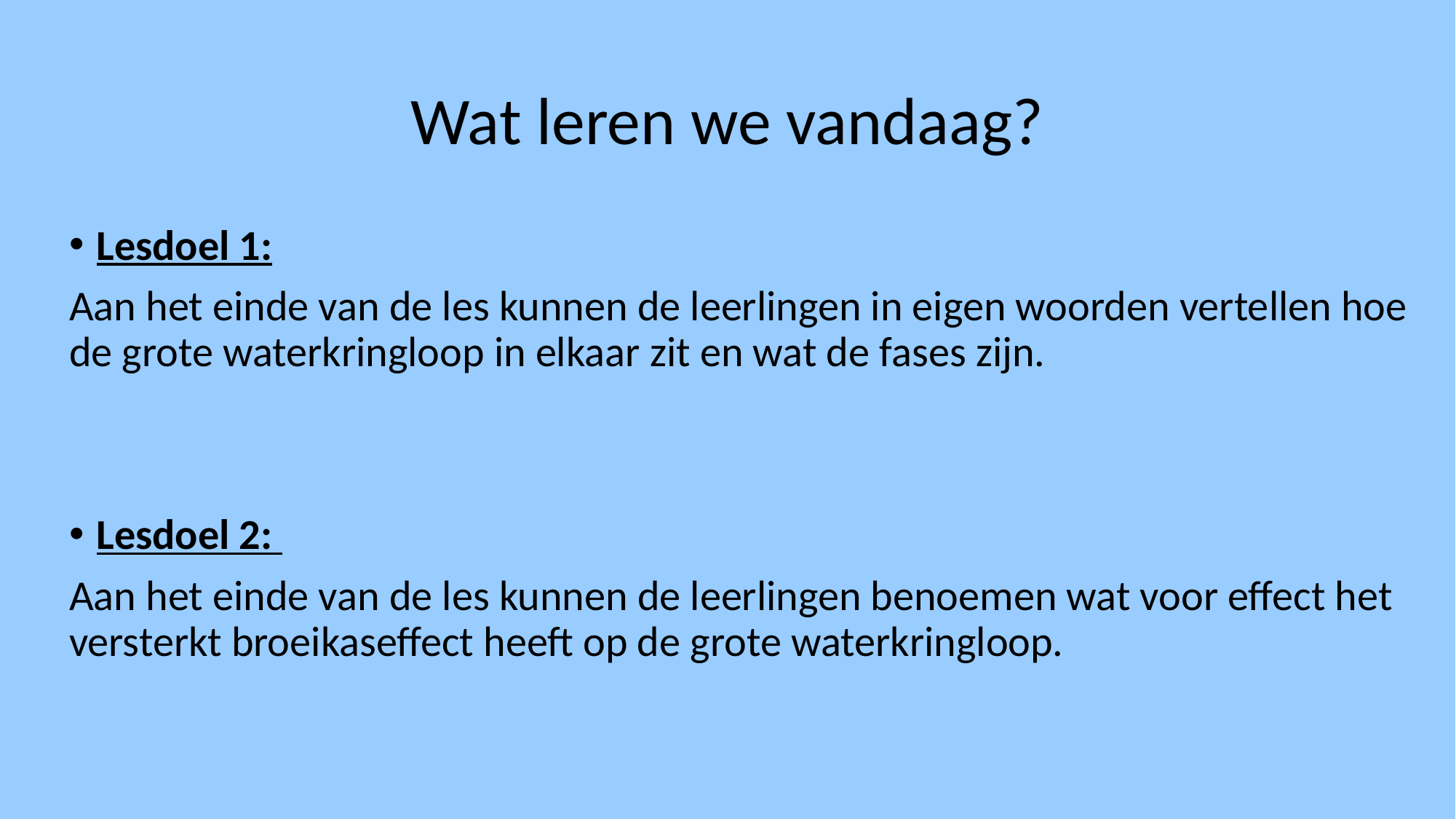

# Wat leren we vandaag?
Lesdoel 1:
Aan het einde van de les kunnen de leerlingen in eigen woorden vertellen hoe de grote waterkringloop in elkaar zit en wat de fases zijn.

Lesdoel 2:
Aan het einde van de les kunnen de leerlingen benoemen wat voor effect het versterkt broeikaseffect heeft op de grote waterkringloop.